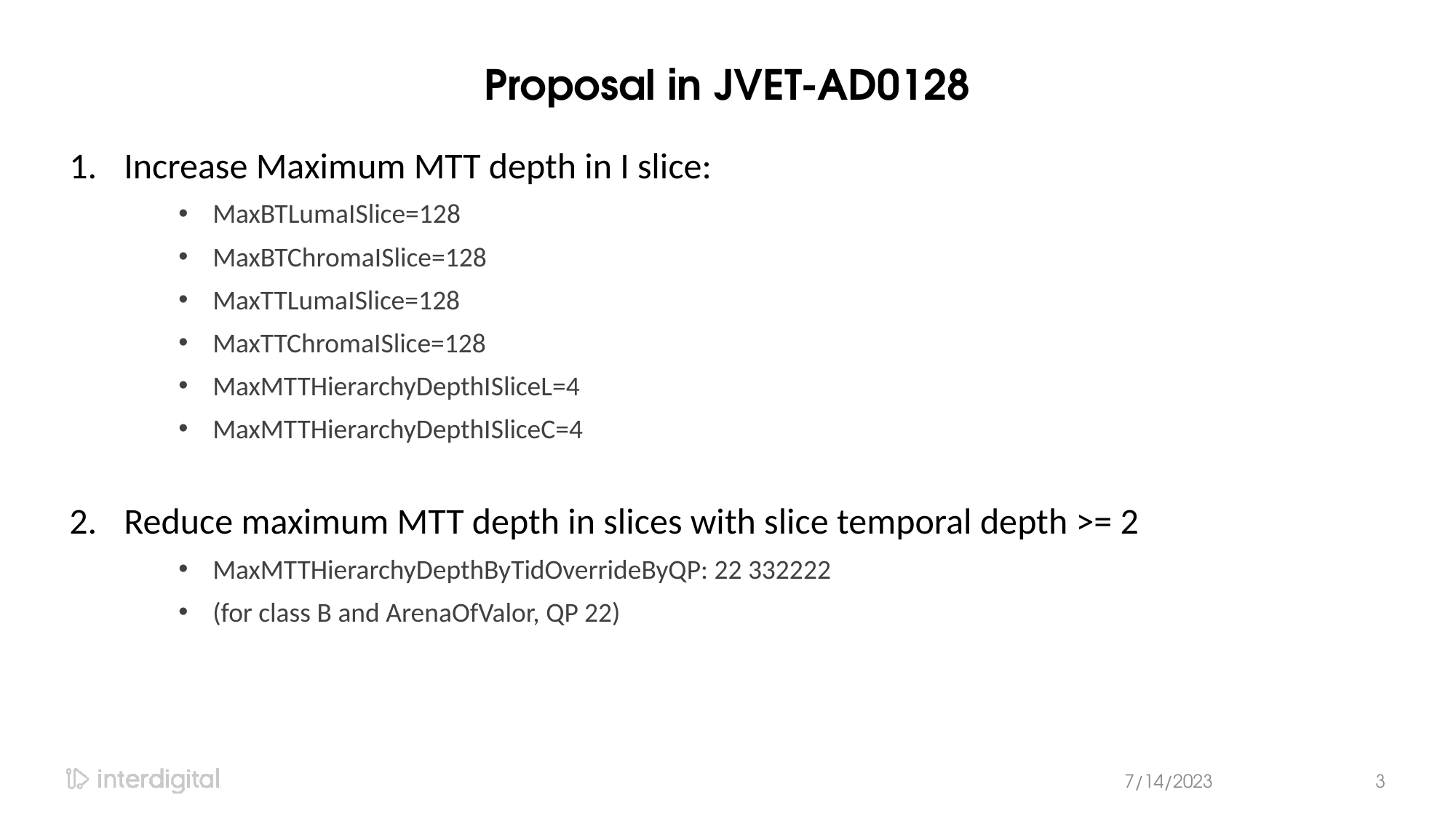

# Proposal in JVET-AD0128
Increase Maximum MTT depth in I slice:
MaxBTLumaISlice=128
MaxBTChromaISlice=128
MaxTTLumaISlice=128
MaxTTChromaISlice=128
MaxMTTHierarchyDepthISliceL=4
MaxMTTHierarchyDepthISliceC=4

Reduce maximum MTT depth in slices with slice temporal depth >= 2
MaxMTTHierarchyDepthByTidOverrideByQP: 22 332222
(for class B and ArenaOfValor, QP 22)

7/14/2023
3